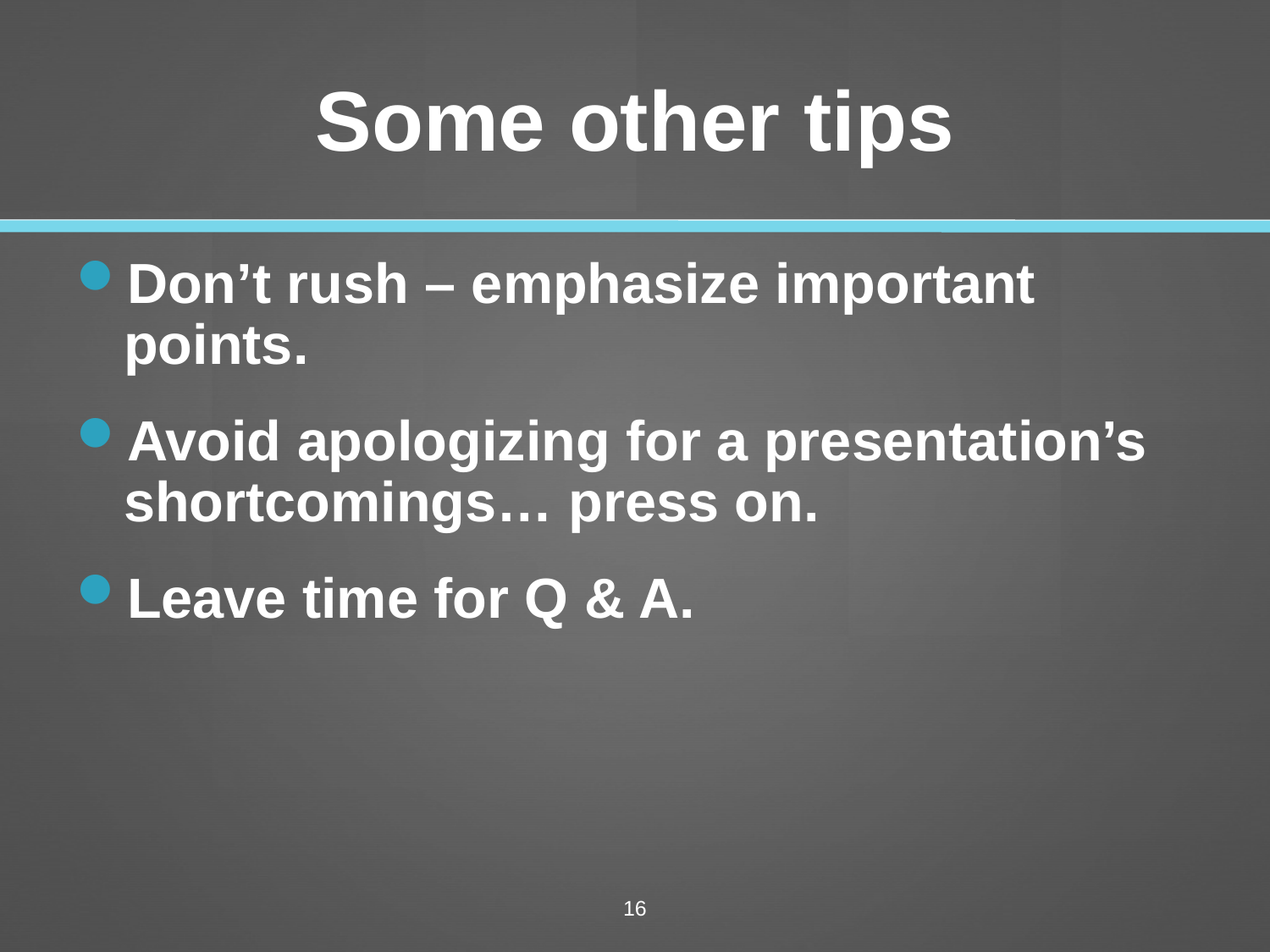

# Some other tips
Don’t rush – emphasize important points.
Avoid apologizing for a presentation’s shortcomings… press on.
Leave time for Q & A.
16